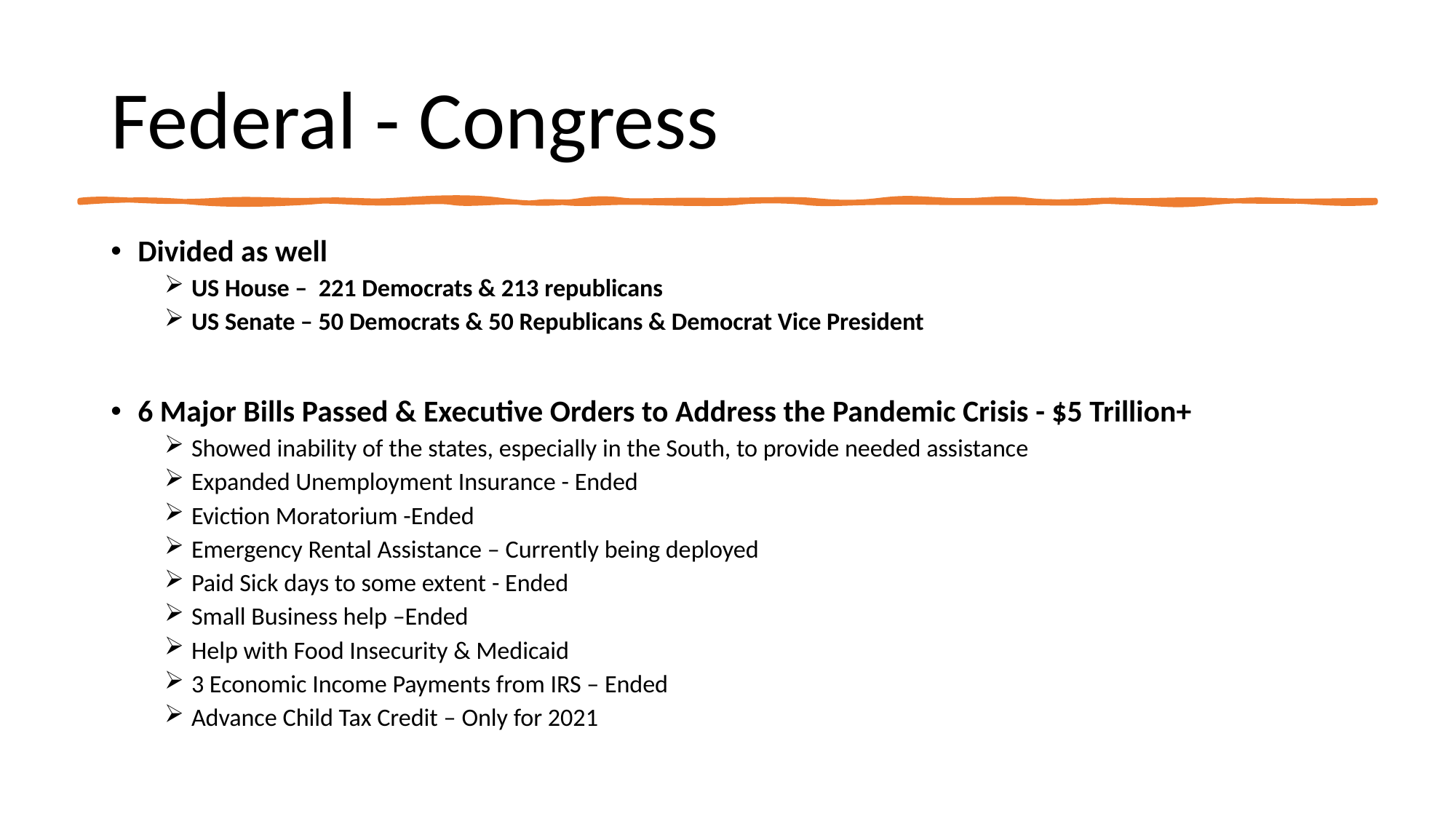

# Federal - Congress

Divided as well
US House –  221 Democrats & 213 republicans
US Senate – 50 Democrats & 50 Republicans & Democrat Vice President

6 Major Bills Passed & Executive Orders to Address the Pandemic Crisis - $5 Trillion+
Showed inability of the states, especially in the South, to provide needed assistance
Expanded Unemployment Insurance - Ended
Eviction Moratorium -Ended
Emergency Rental Assistance – Currently being deployed
Paid Sick days to some extent - Ended
Small Business help –Ended
Help with Food Insecurity & Medicaid
3 Economic Income Payments from IRS – Ended
Advance Child Tax Credit – Only for 2021